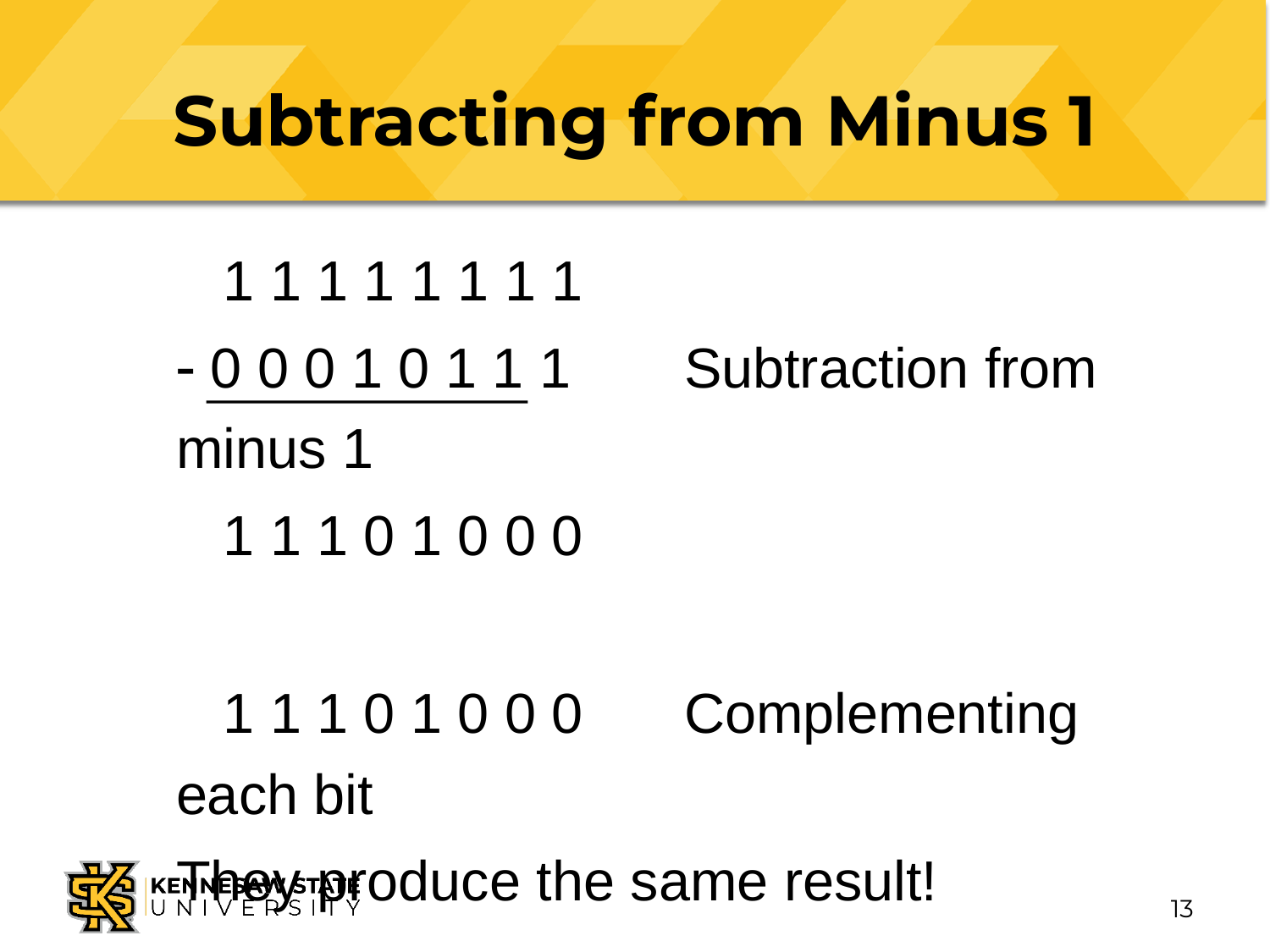

# Subtracting from Minus 1
   1 1 1 1 1 1 1 1
− 0 0 0 1 0 1 1 1	Subtraction from minus 1
   1 1 1 0 1 0 0 0

   1 1 1 0 1 0 0 0	Complementing each bit
They produce the same result!

13